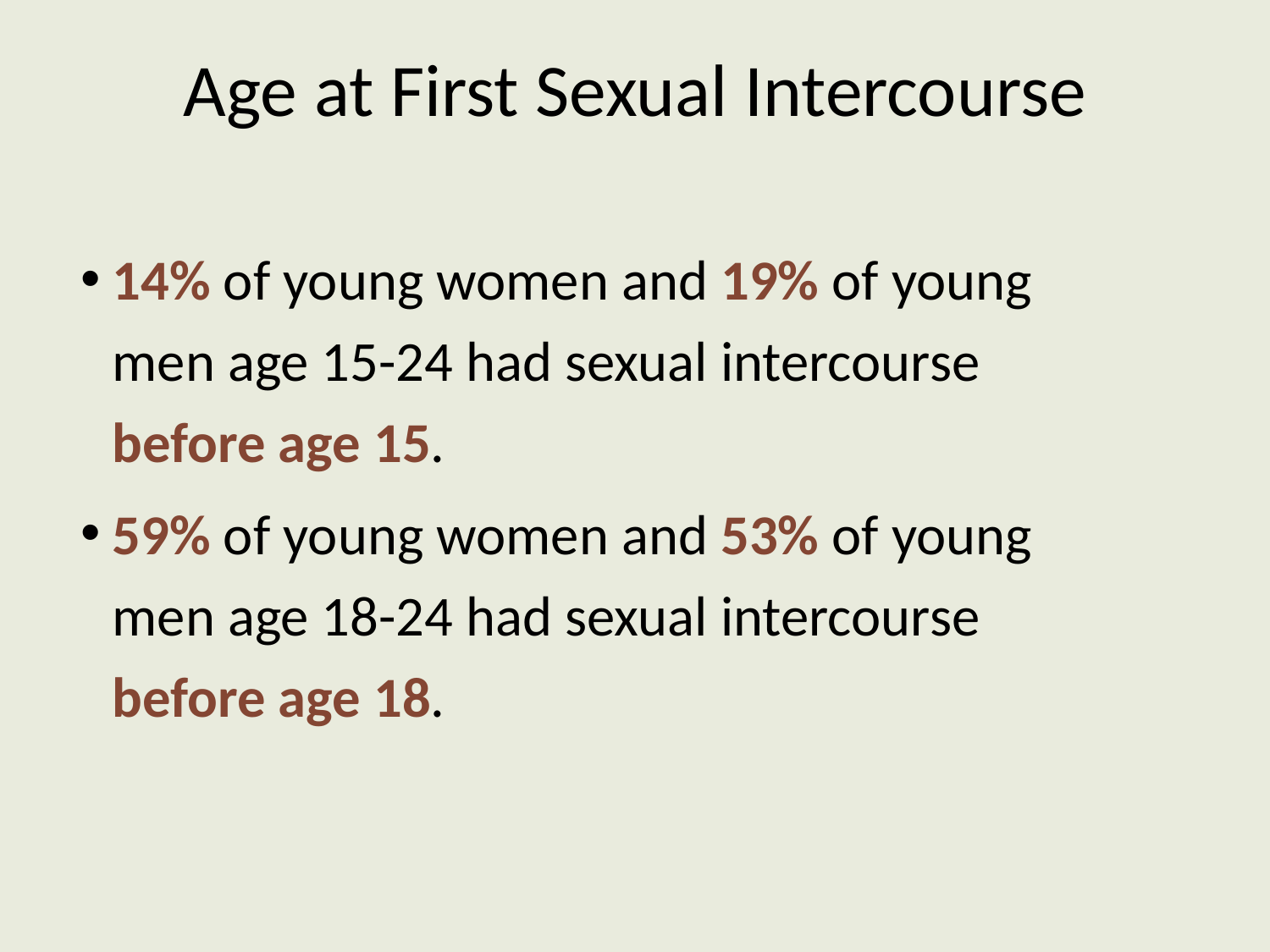

# Age at First Sexual Intercourse
14% of young women and 19% of young
men age 15-24 had sexual intercourse
before age 15.
59% of young women and 53% of young
men age 18-24 had sexual intercourse
before age 18.